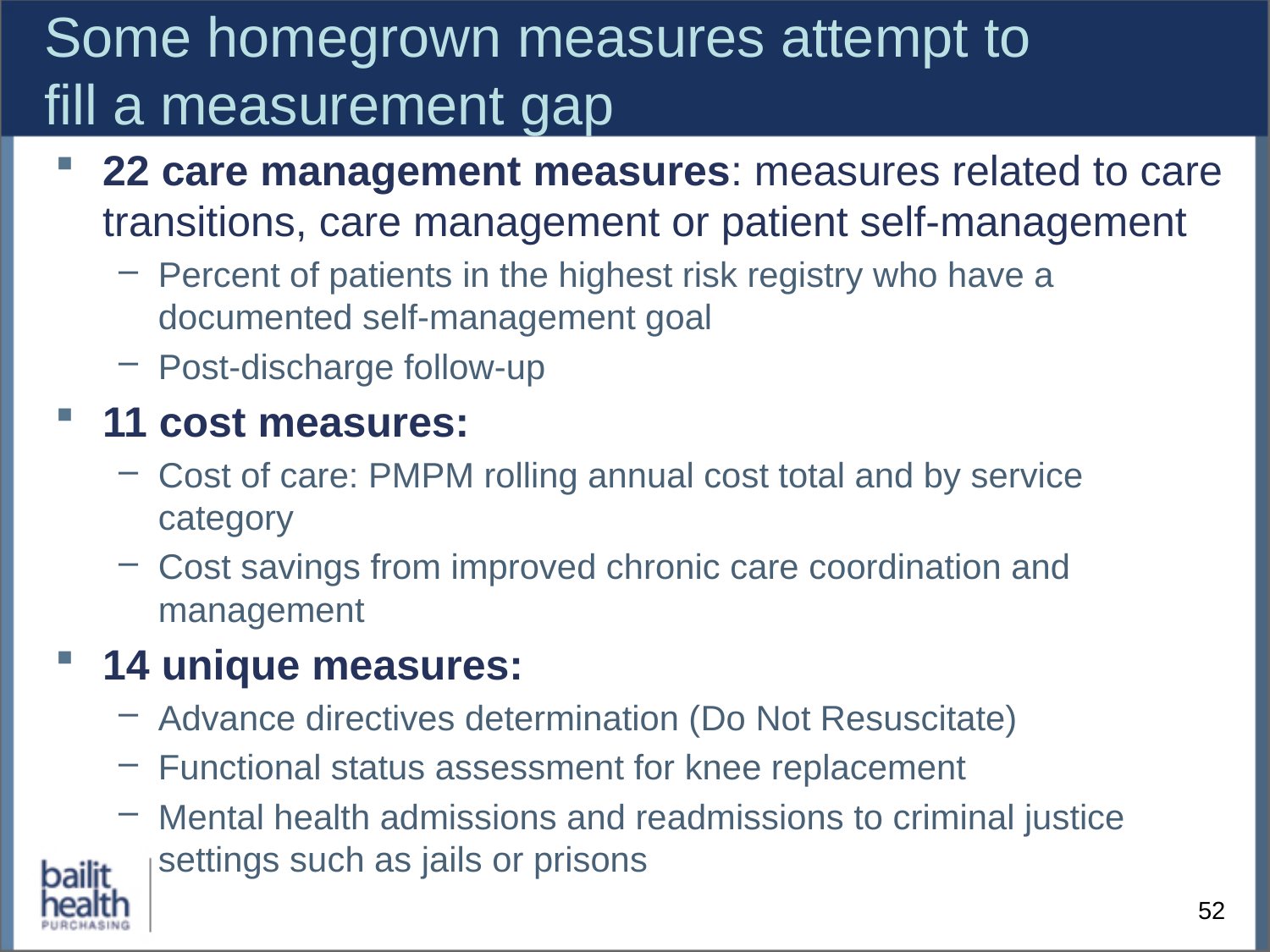

# Some homegrown measures attempt to fill a measurement gap
22 care management measures: measures related to care transitions, care management or patient self-management
Percent of patients in the highest risk registry who have a documented self-management goal
Post-discharge follow-up
11 cost measures:
Cost of care: PMPM rolling annual cost total and by service category
Cost savings from improved chronic care coordination and management
14 unique measures:
Advance directives determination (Do Not Resuscitate)
Functional status assessment for knee replacement
Mental health admissions and readmissions to criminal justice settings such as jails or prisons

52